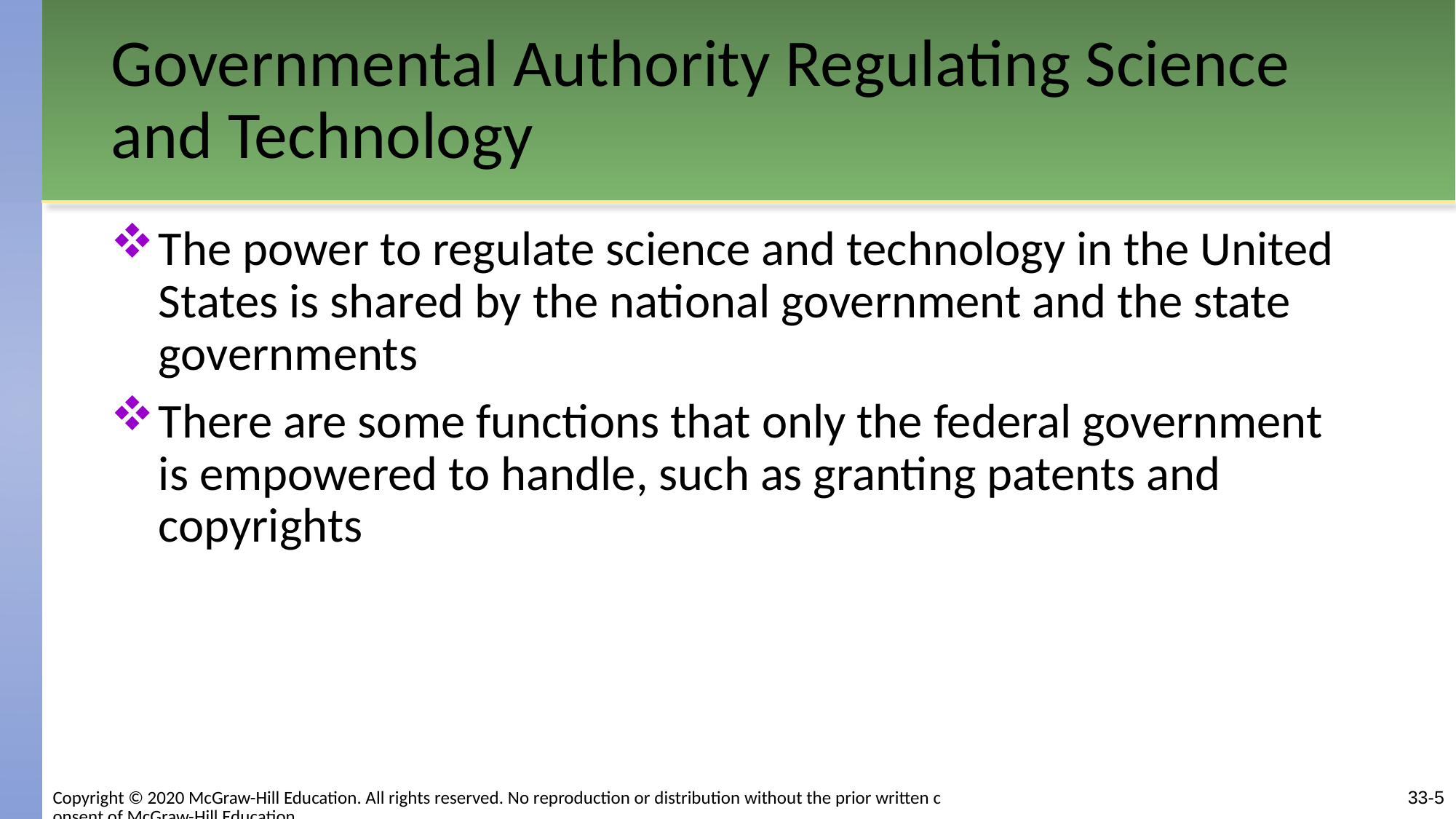

# Governmental Authority Regulating Science and Technology
The power to regulate science and technology in the United States is shared by the national government and the state governments
There are some functions that only the federal government is empowered to handle, such as granting patents and copyrights
Copyright © 2020 McGraw-Hill Education. All rights reserved. No reproduction or distribution without the prior written consent of McGraw-Hill Education.
33-5